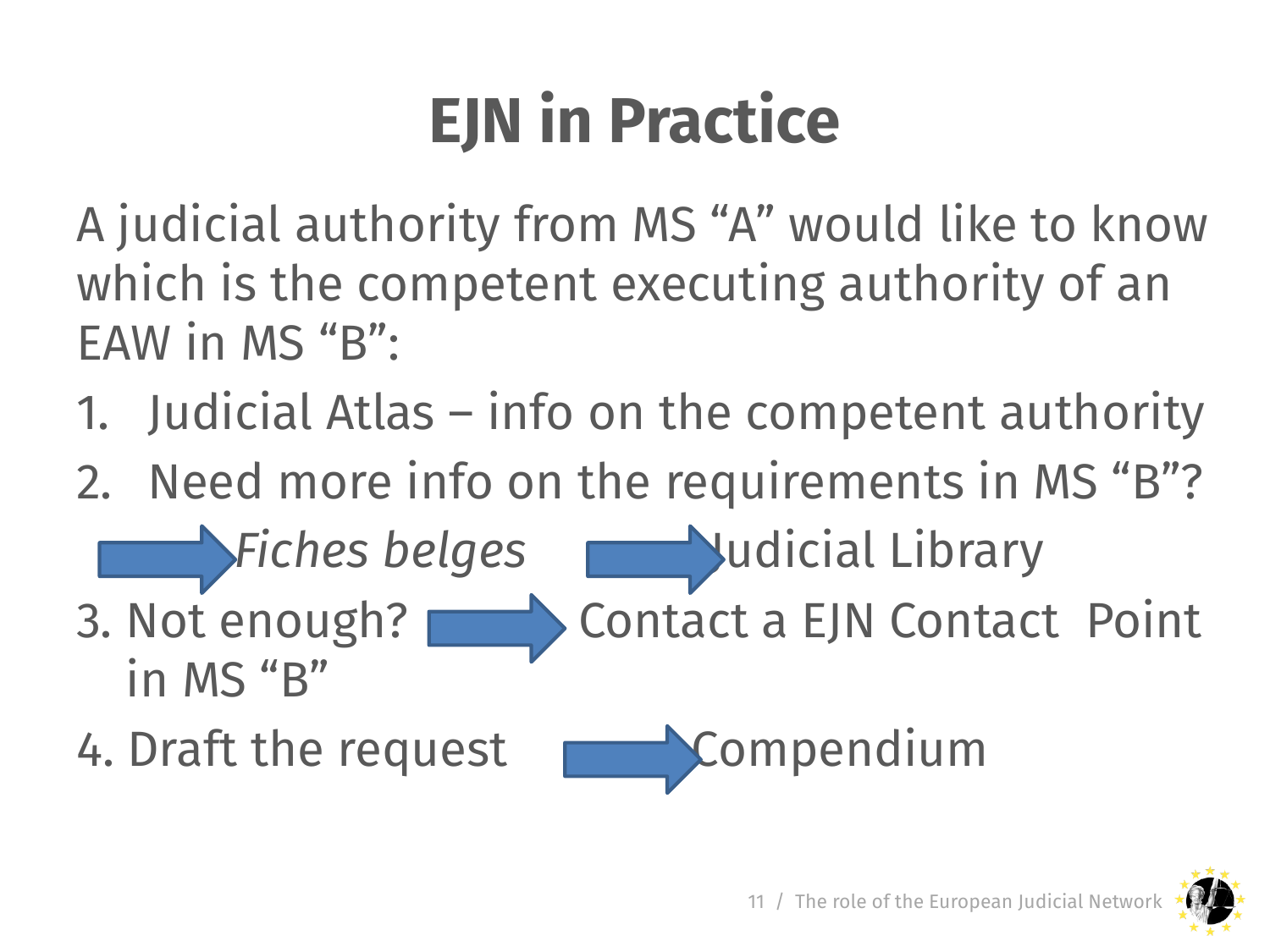

# EJN in Practice
A judicial authority from MS “A” would like to know which is the competent executing authority of an EAW in MS “B”:
Judicial Atlas – info on the competent authority
Need more info on the requirements in MS “B”?
            Fiches belges              Judicial Library
3. Not enough?             Contact a EJN Contact  Point in MS “B”
4. Draft the request              Compendium